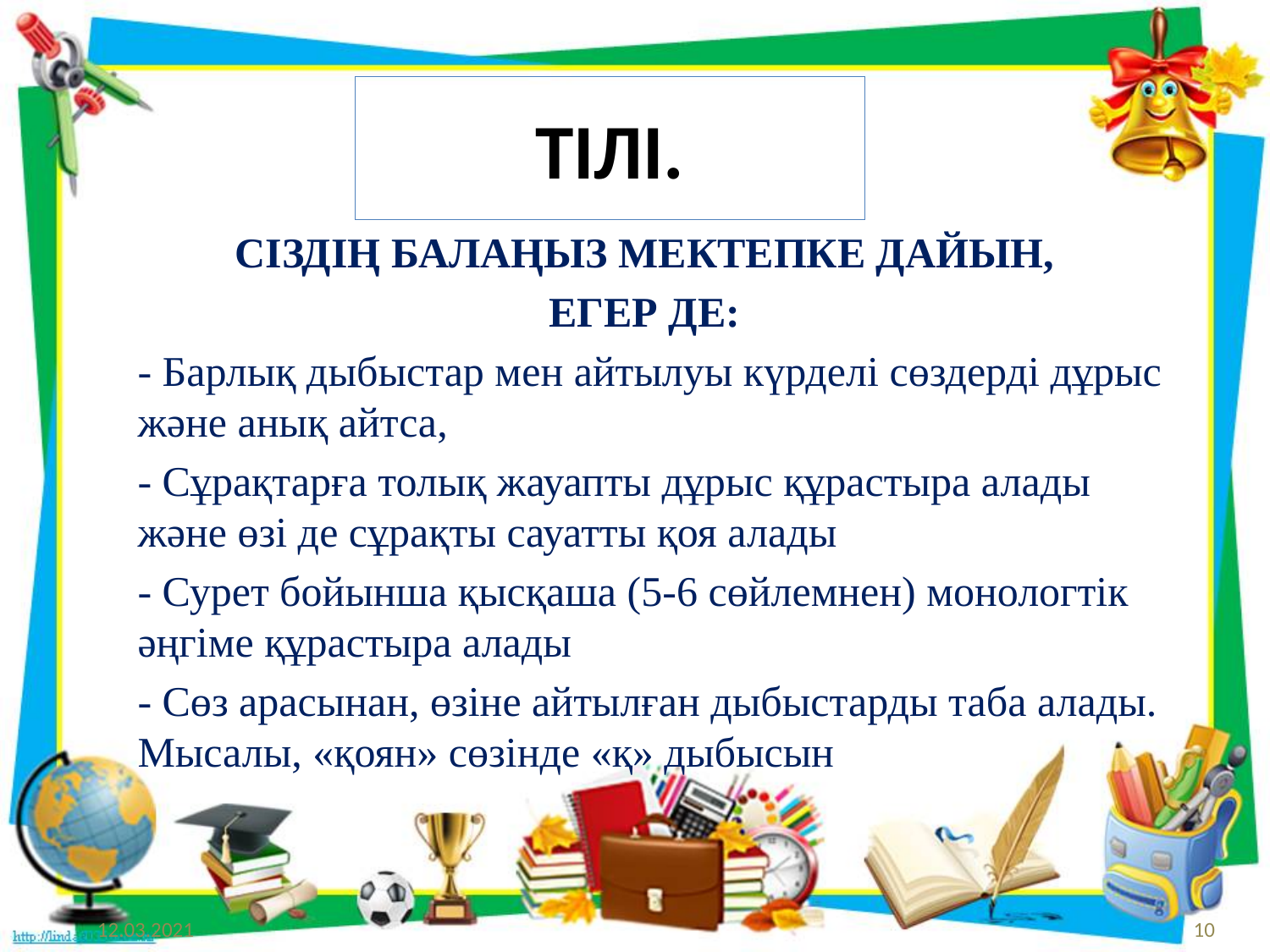

# ТІЛІ.
СІЗДІҢ БАЛАҢЫЗ МЕКТЕПКЕ ДАЙЫН,
ЕГЕР ДЕ:
- Барлық дыбыстар мен айтылуы күрделі сөздерді дұрыс және анық айтса,
- Сұрақтарға толық жауапты дұрыс құрастыра алады және өзі де сұрақты сауатты қоя алады
- Сурет бойынша қысқаша (5-6 сөйлемнен) монологтік әңгіме құрастыра алады
- Сөз арасынан, өзіне айтылған дыбыстарды таба алады. Мысалы, «қоян» сөзінде «қ» дыбысын